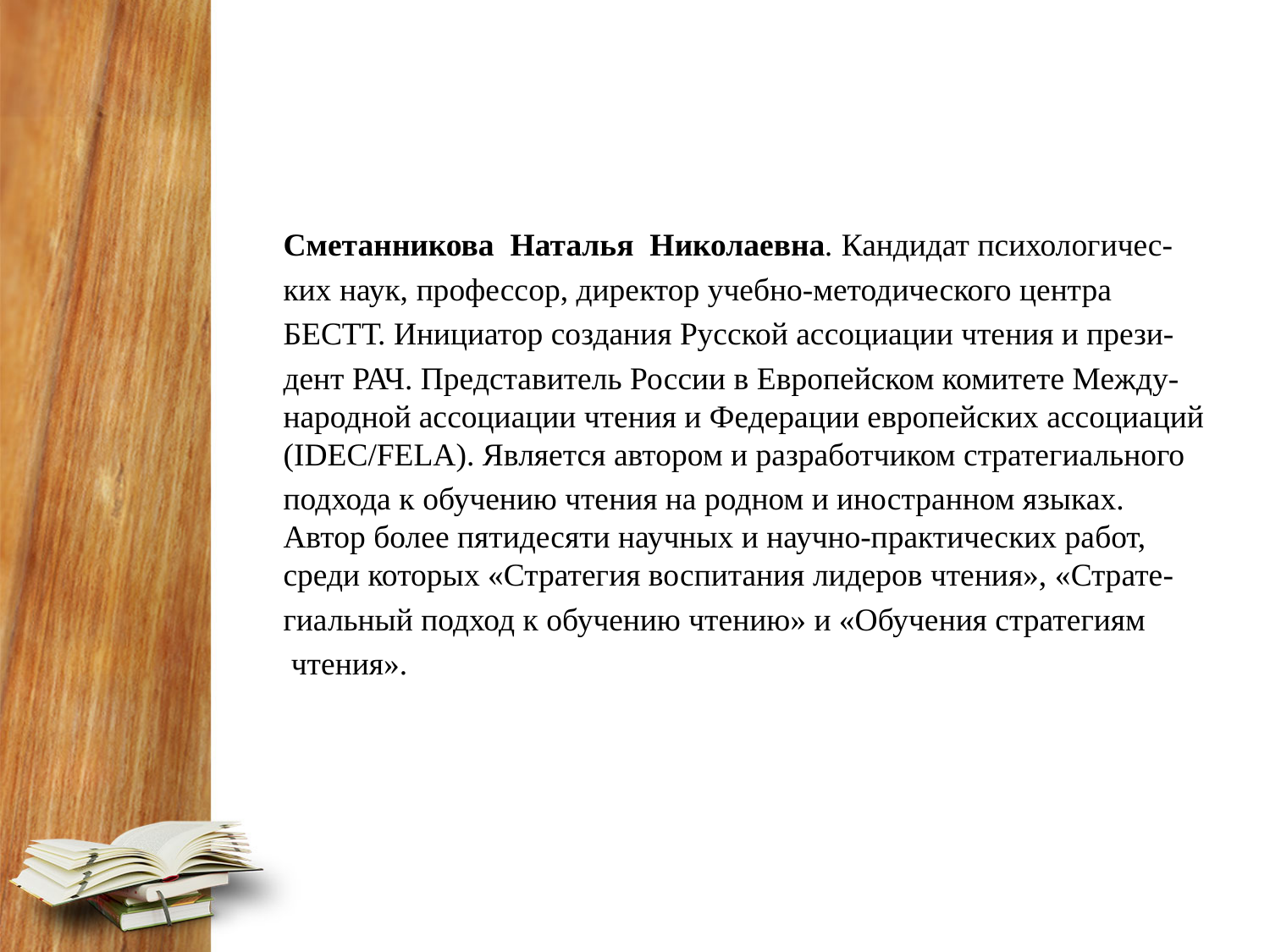

Сметанникова  Наталья  Николаевна. Кандидат психологичес-
ких наук, профессор, директор учебно-методического центра
БЕСТТ. Инициатор создания Русской ассоциации чтения и прези-
дент РАЧ. Представитель России в Европейском комитете Между-  народной ассоциации чтения и Федерации европейских ассоциаций (IDEC/FELA). Является автором и разработчиком стратегиального
подхода к обучению чтения на родном и иностранном языках.
Автор более пятидесяти научных и научно-практических работ,
среди которых «Стратегия воспитания лидеров чтения», «Страте-
гиальный подход к обучению чтению» и «Обучения стратегиям
 чтения».